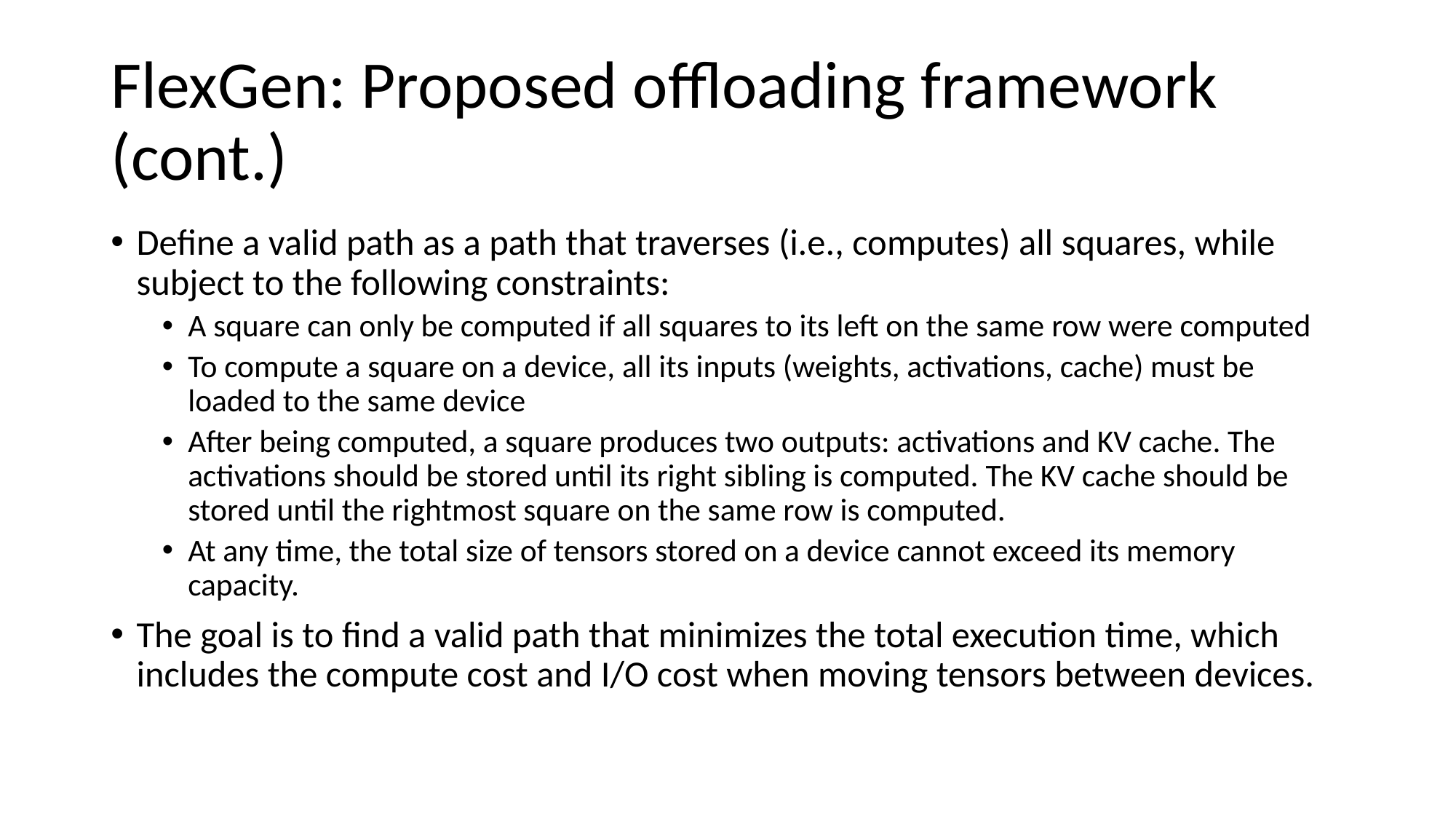

# FlexGen: Proposed offloading framework (cont.)
Define a valid path as a path that traverses (i.e., computes) all squares, while subject to the following constraints:
A square can only be computed if all squares to its left on the same row were computed
To compute a square on a device, all its inputs (weights, activations, cache) must be loaded to the same device
After being computed, a square produces two outputs: activations and KV cache. The activations should be stored until its right sibling is computed. The KV cache should be stored until the rightmost square on the same row is computed.
At any time, the total size of tensors stored on a device cannot exceed its memory capacity.
The goal is to find a valid path that minimizes the total execution time, which includes the compute cost and I/O cost when moving tensors between devices.